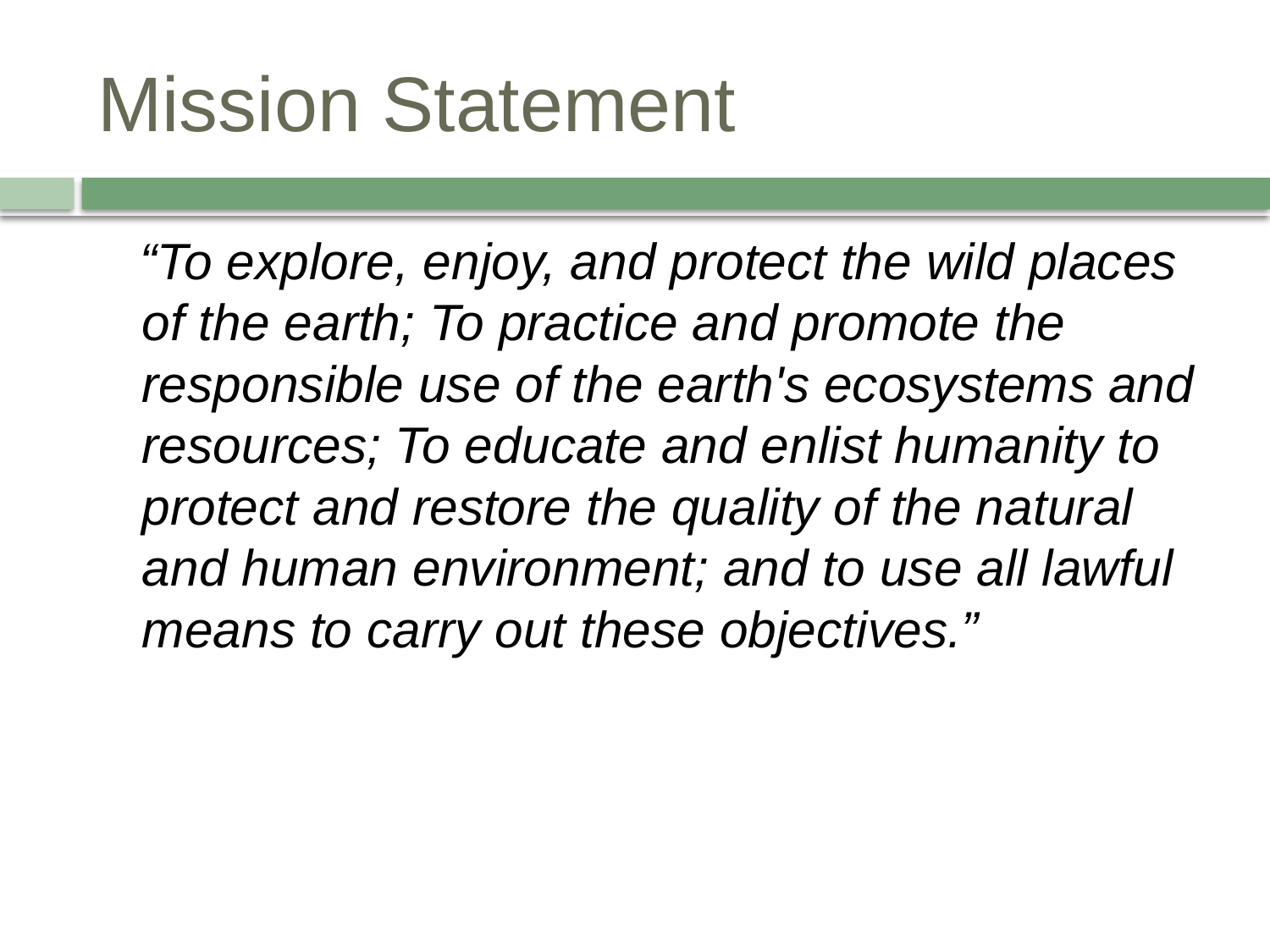

# Mission Statement
   “To explore, enjoy, and protect the wild places of the earth; To practice and promote the responsible use of the earth's ecosystems and resources; To educate and enlist humanity to protect and restore the quality of the natural and human environment; and to use all lawful means to carry out these objectives.”